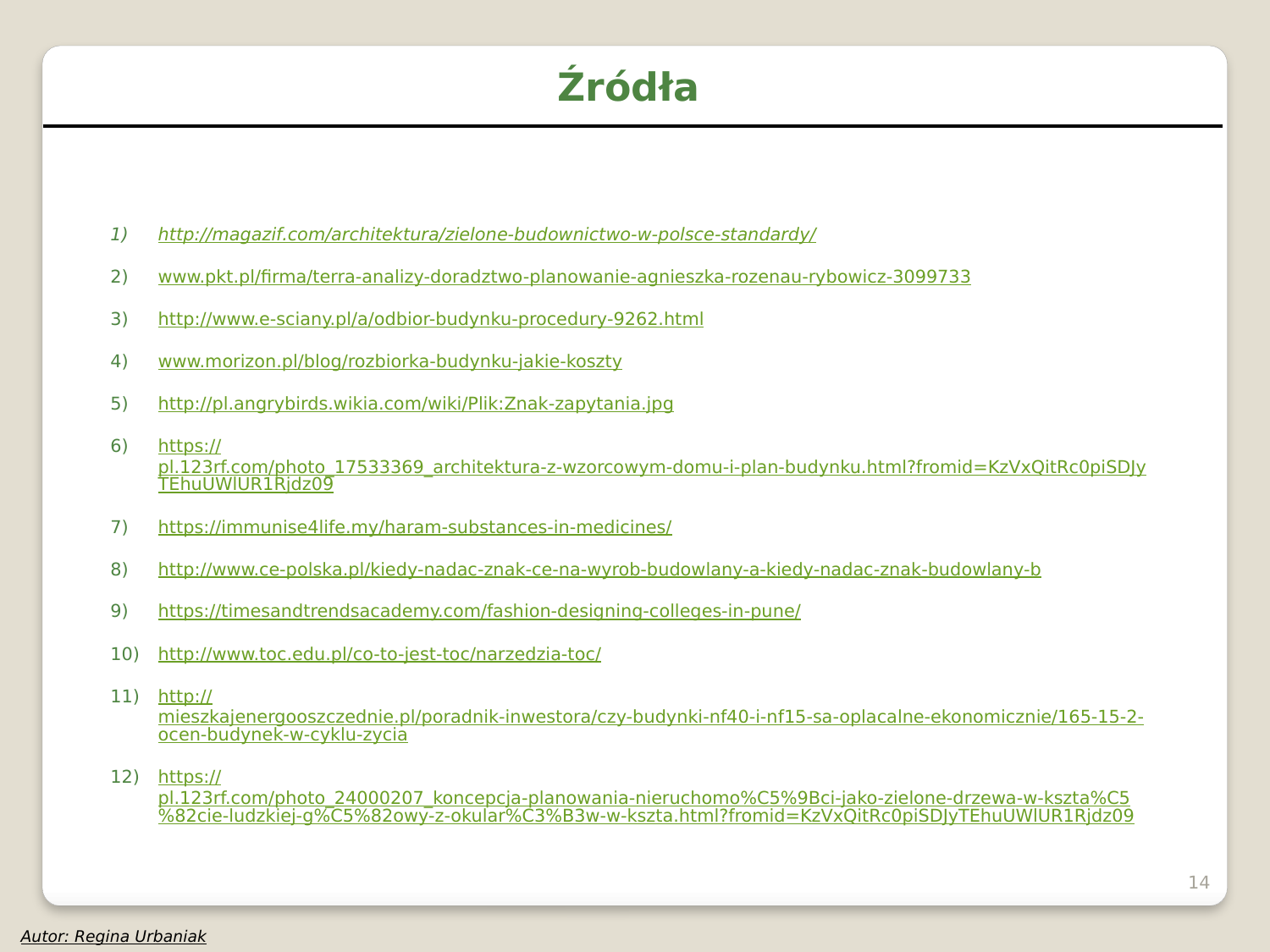

Źródła

http://magazif.com/architektura/zielone-budownictwo-w-polsce-standardy/

www.pkt.pl/firma/terra-analizy-doradztwo-planowanie-agnieszka-rozenau-rybowicz-3099733

http://www.e-sciany.pl/a/odbior-budynku-procedury-9262.html

www.morizon.pl/blog/rozbiorka-budynku-jakie-koszty

http://pl.angrybirds.wikia.com/wiki/Plik:Znak-zapytania.jpg

https://pl.123rf.com/photo_17533369_architektura-z-wzorcowym-domu-i-plan-budynku.html?fromid=KzVxQitRc0piSDJyTEhuUWlUR1Rjdz09

https://immunise4life.my/haram-substances-in-medicines/

http://www.ce-polska.pl/kiedy-nadac-znak-ce-na-wyrob-budowlany-a-kiedy-nadac-znak-budowlany-b

https://timesandtrendsacademy.com/fashion-designing-colleges-in-pune/

http://www.toc.edu.pl/co-to-jest-toc/narzedzia-toc/

http://mieszkajenergooszczednie.pl/poradnik-inwestora/czy-budynki-nf40-i-nf15-sa-oplacalne-ekonomicznie/165-15-2-ocen-budynek-w-cyklu-zycia

https://pl.123rf.com/photo_24000207_koncepcja-planowania-nieruchomo%C5%9Bci-jako-zielone-drzewa-w-kszta%C5%82cie-ludzkiej-g%C5%82owy-z-okular%C3%B3w-w-kszta.html?fromid=KzVxQitRc0piSDJyTEhuUWlUR1Rjdz09

14
Autor: Regina Urbaniak